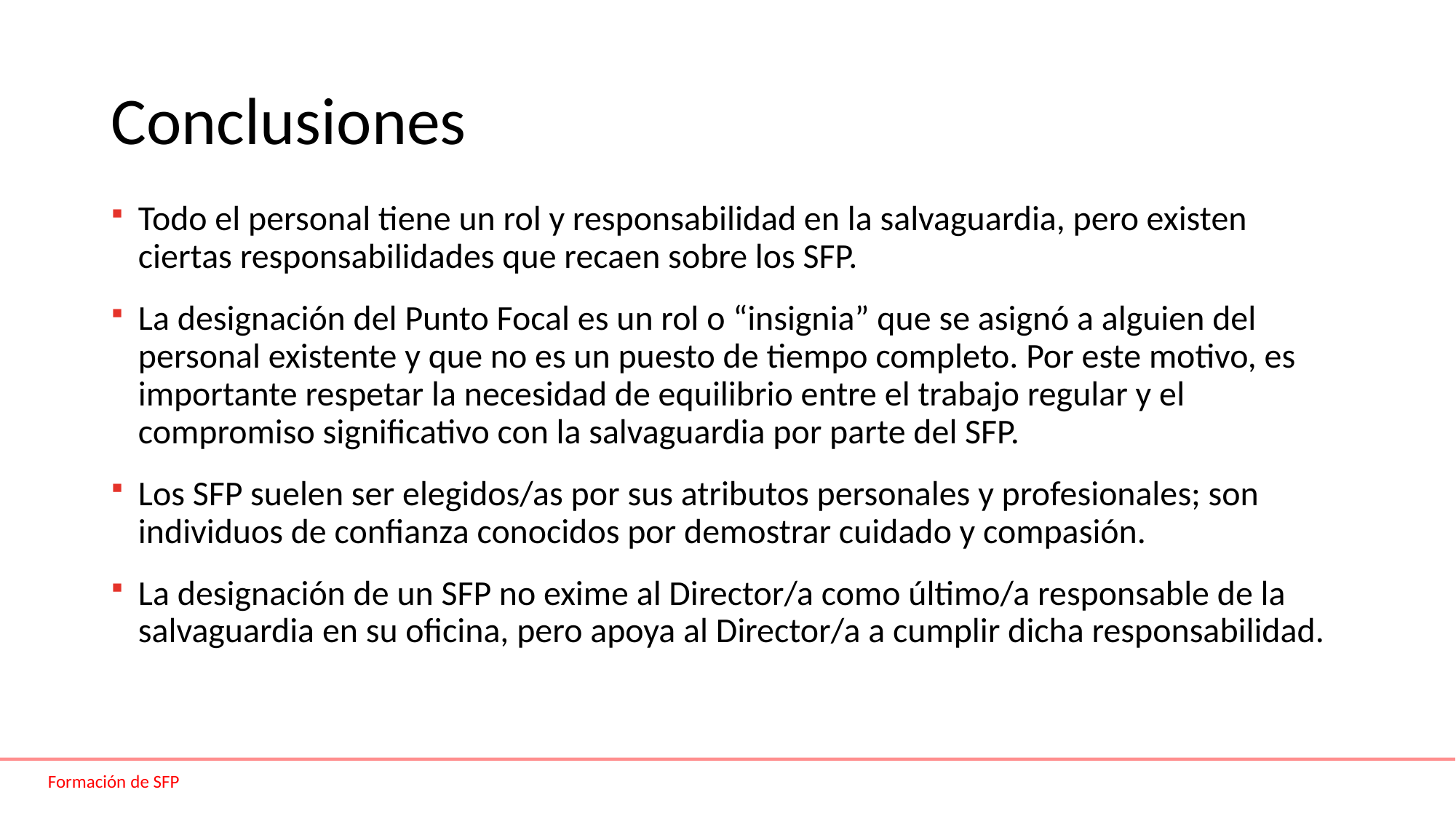

# Conclusiones
Todo el personal tiene un rol y responsabilidad en la salvaguardia, pero existen ciertas responsabilidades que recaen sobre los SFP.
La designación del Punto Focal es un rol o “insignia” que se asignó a alguien del personal existente y que no es un puesto de tiempo completo. Por este motivo, es importante respetar la necesidad de equilibrio entre el trabajo regular y el compromiso significativo con la salvaguardia por parte del SFP.
Los SFP suelen ser elegidos/as por sus atributos personales y profesionales; son individuos de confianza conocidos por demostrar cuidado y compasión.
La designación de un SFP no exime al Director/a como último/a responsable de la salvaguardia en su oficina, pero apoya al Director/a a cumplir dicha responsabilidad.

Formación de SFP